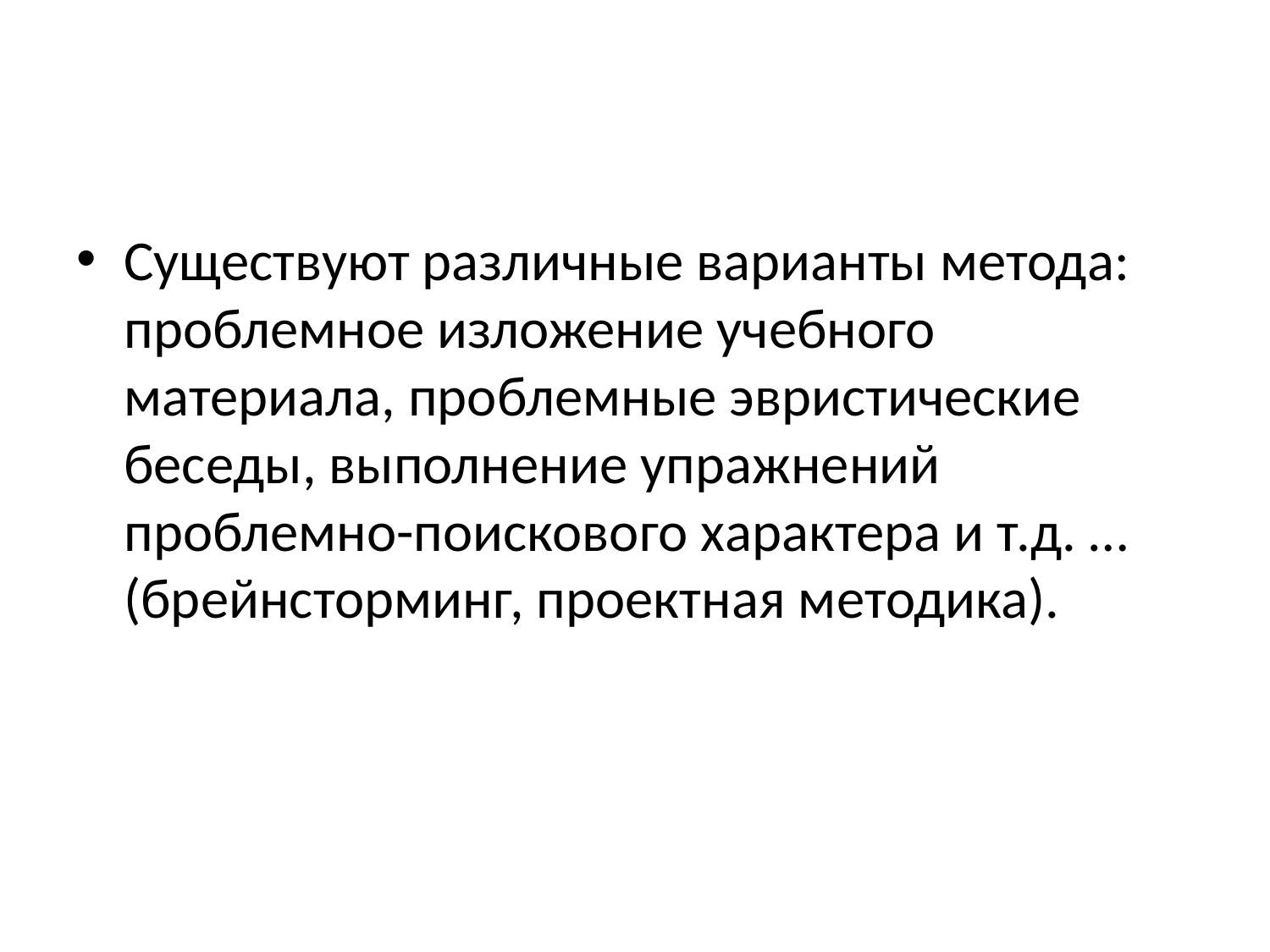

Существуют различные варианты метода: проблемное изложение учебного материала, проблемные эвристические беседы, выполнение упражнений проблемно-поискового характера и т.д. … (брейнсторминг, проектная методика).